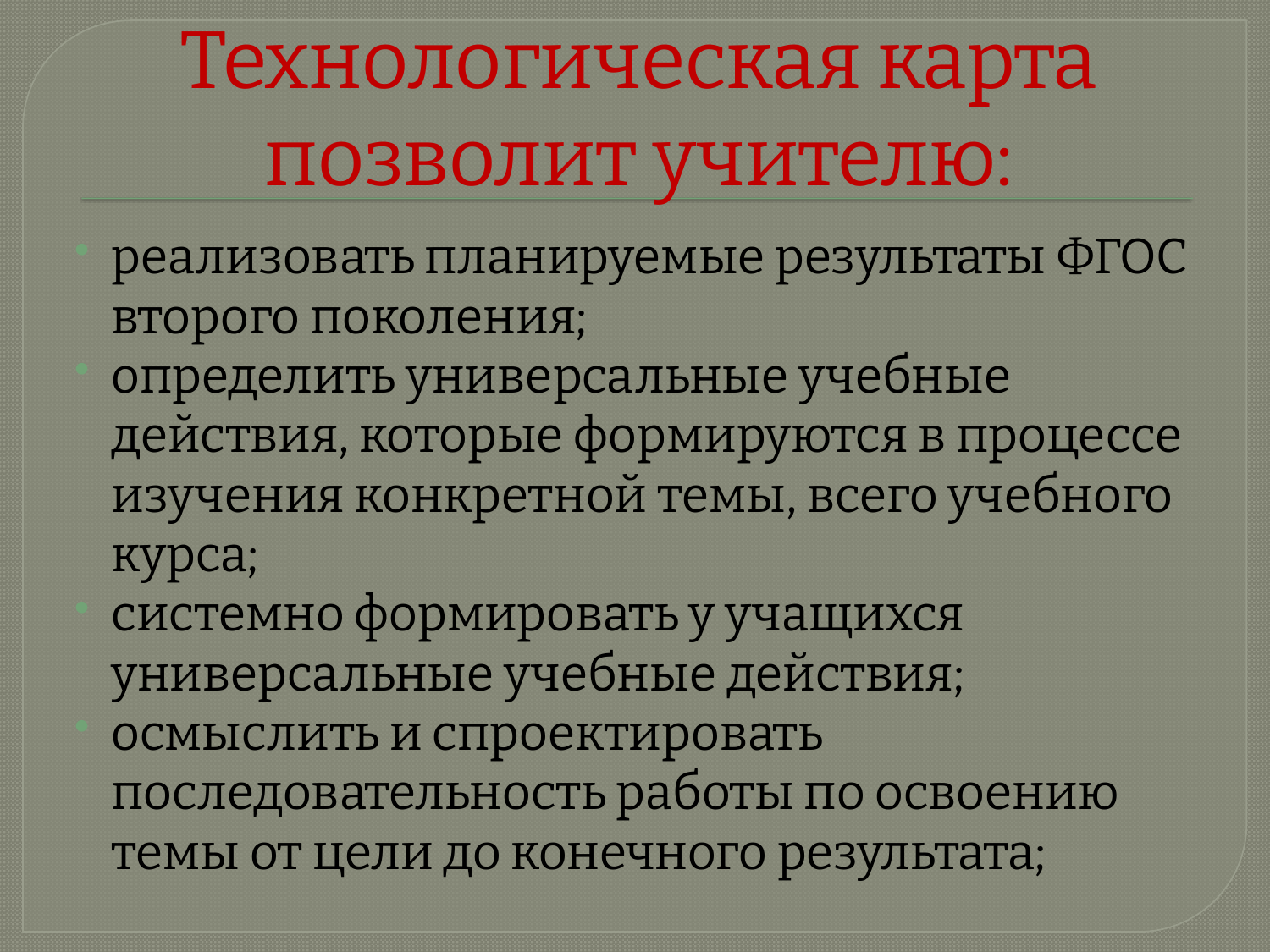

# Технологическая карта позволит учителю:
реализовать планируемые результаты ФГОС второго поколения;
определить универсальные учебные действия, которые формируются в процессе изучения конкретной темы, всего учебного курса;
системно формировать у учащихся универсальные учебные действия;
осмыслить и спроектировать последовательность работы по освоению темы от цели до конечного результата;